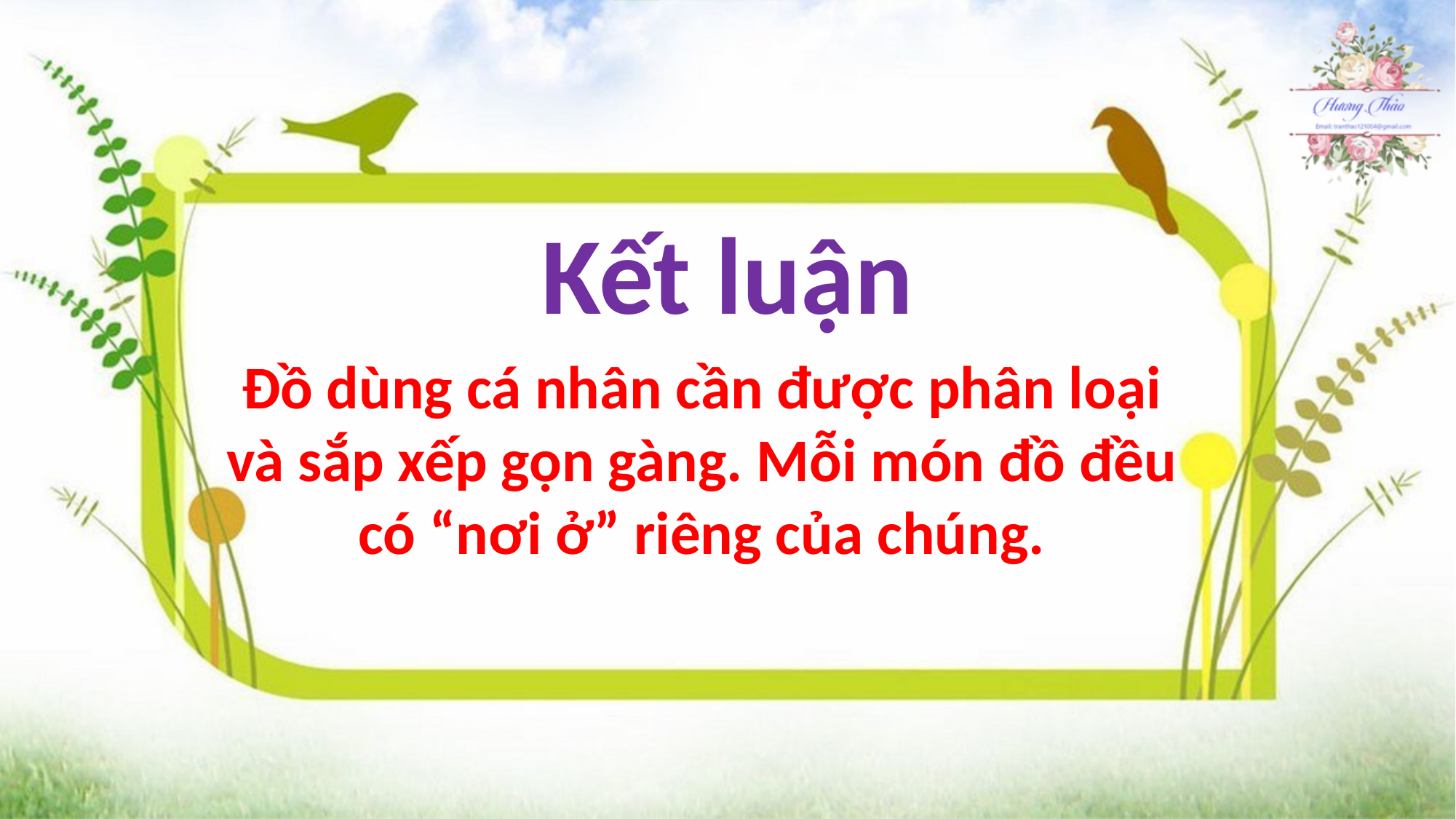

Kết luận
Đồ dùng cá nhân cần được phân loại và sắp xếp gọn gàng. Mỗi món đồ đều có “nơi ở” riêng của chúng.